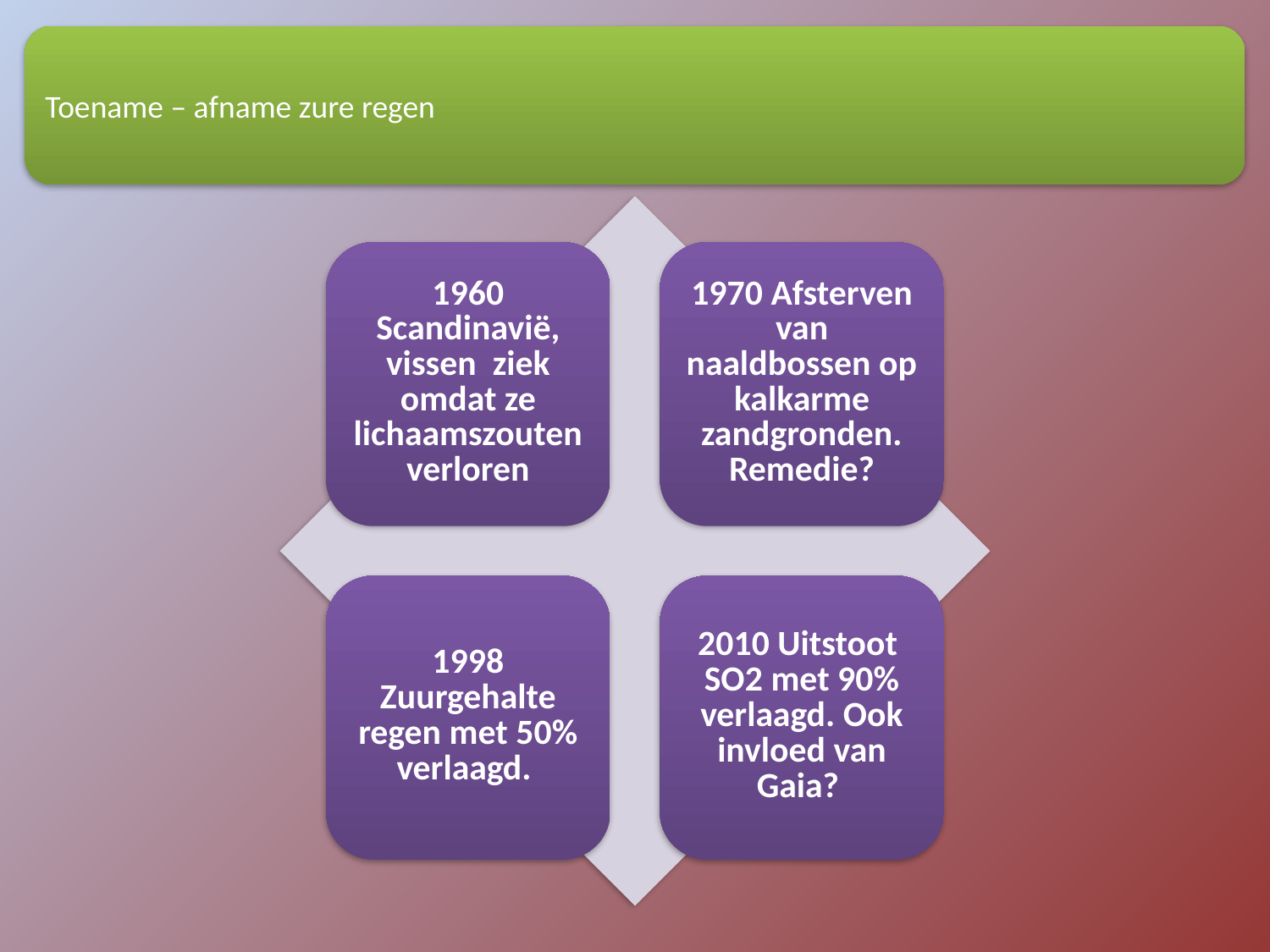

Toename – afname zure regen
1960 Scandinavië, vissen  ziek omdat ze lichaamszouten verloren
1970 Afsterven van naaldbossen op kalkarme zandgronden. Remedie?
1998 Zuurgehalte regen met 50% verlaagd.
2010 Uitstoot
SO2 met 90% verlaagd. Ook invloed van Gaia?